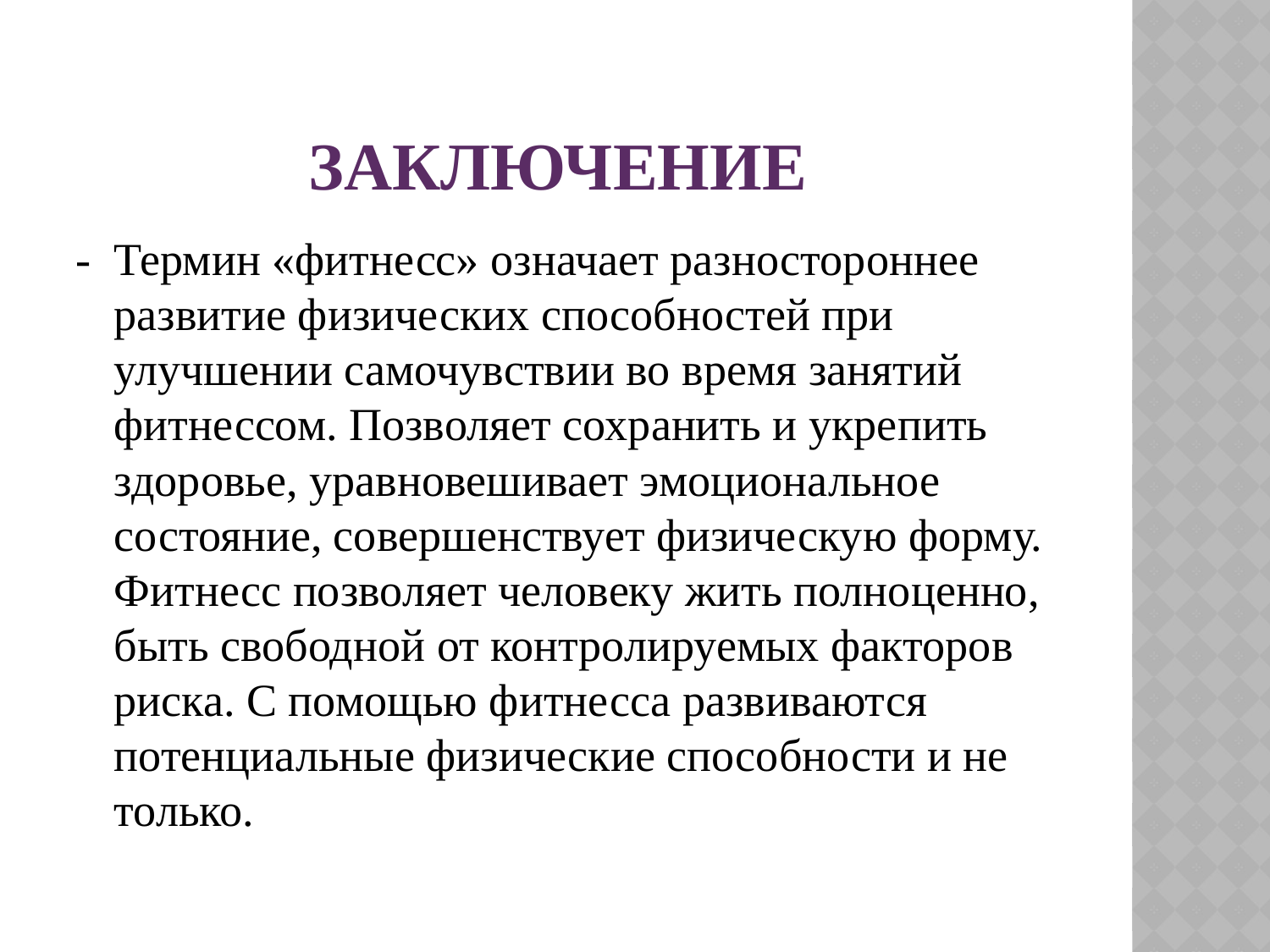

# Заключение
-  Термин «фитнесс» означает разностороннее развитие физических способностей при улучшении самочувствии во время занятий фитнессом. Позволяет сохранить и укрепить здоровье, уравновешивает эмоциональное состояние, совершенствует физическую форму. Фитнесс позволяет человеку жить полноценно, быть свободной от контролируемых факторов риска. С помощью фитнесса развиваются потенциальные физические способности и не только.